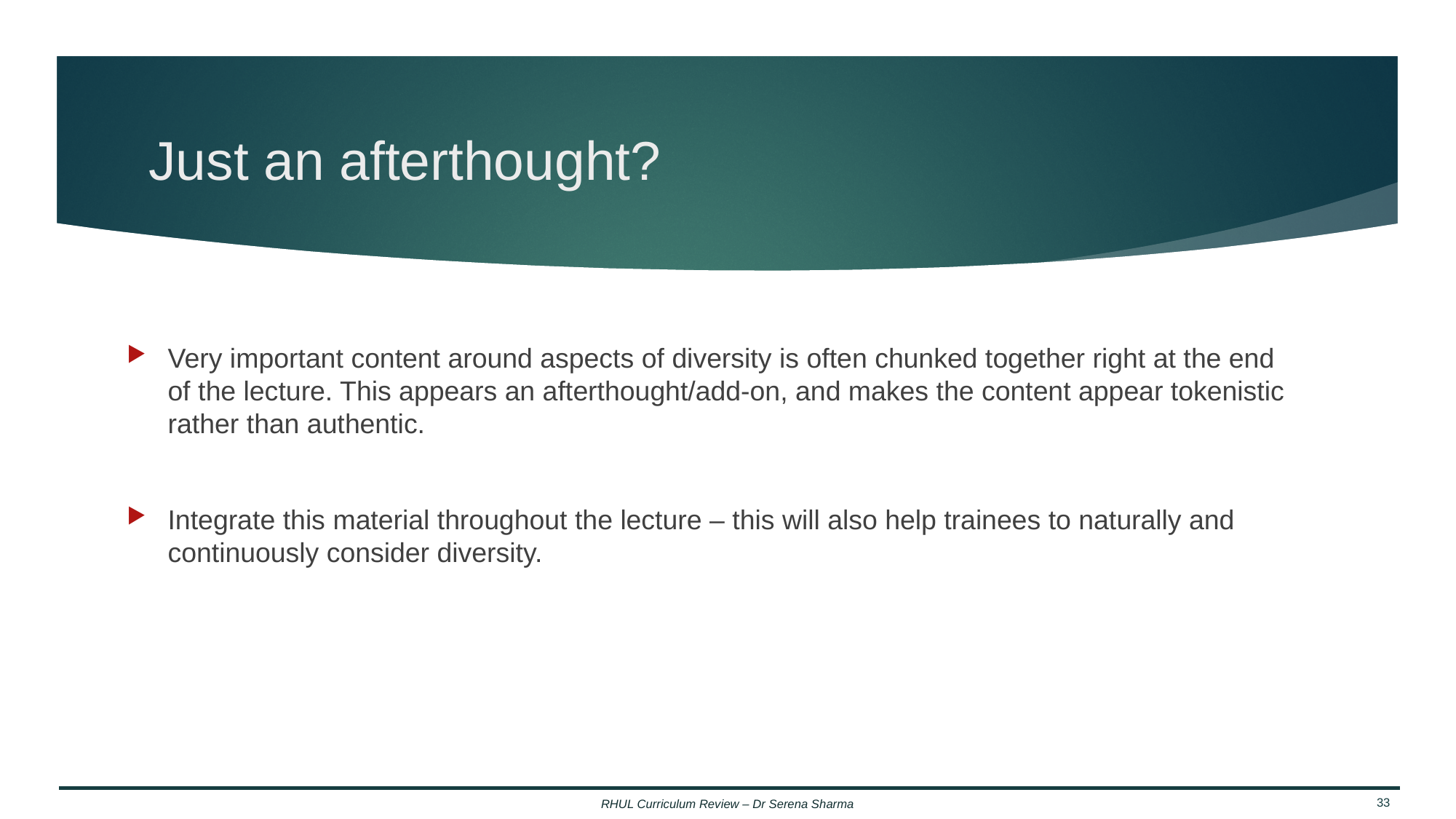

# Just an afterthought?
Very important content around aspects of diversity is often chunked together right at the end of the lecture. This appears an afterthought/add-on, and makes the content appear tokenistic rather than authentic.

Integrate this material throughout the lecture – this will also help trainees to naturally and continuously consider diversity.
RHUL Curriculum Review – Dr Serena Sharma